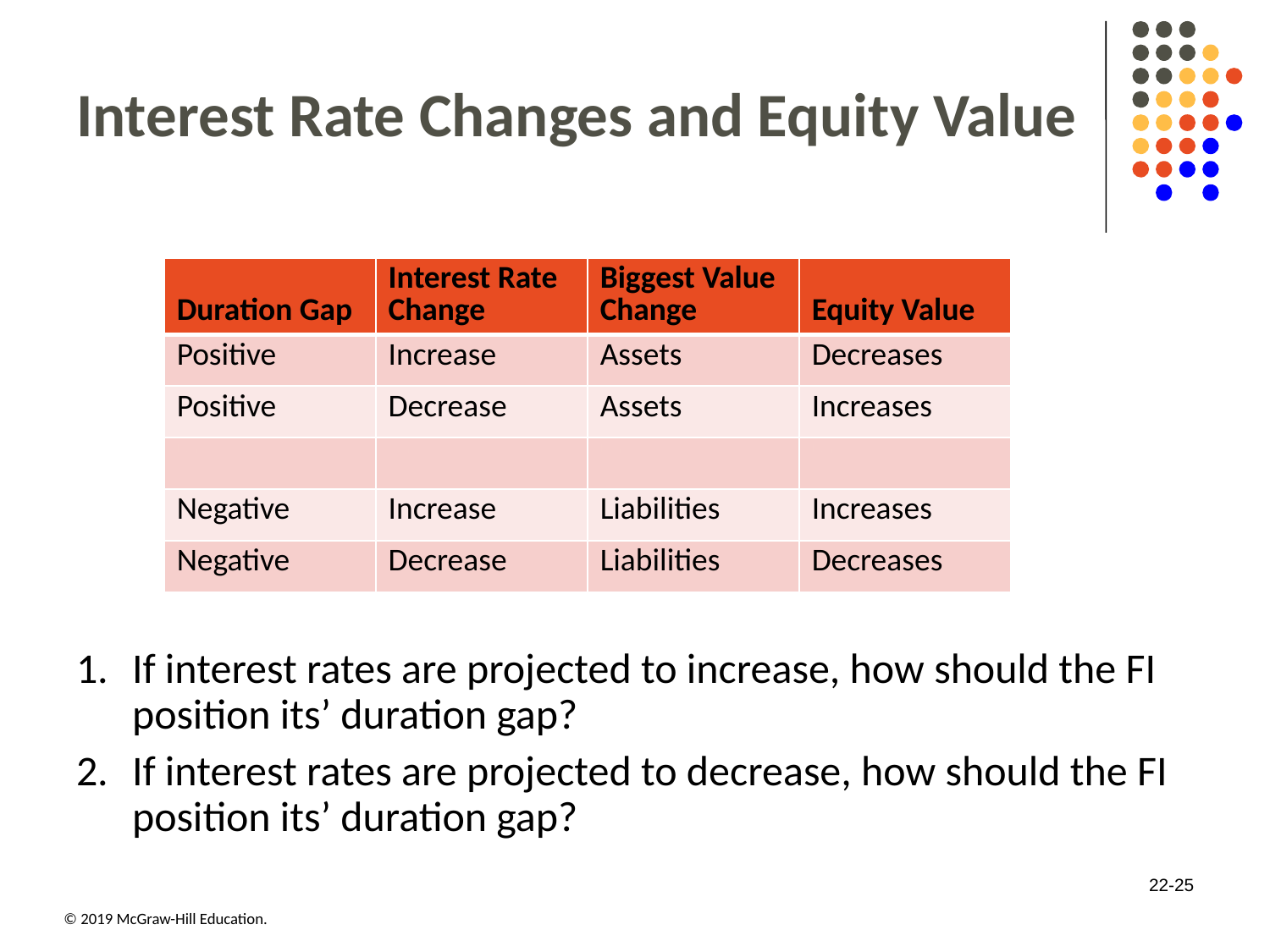

# Interest Rate Changes and Equity Value
| Duration Gap | Interest Rate Change | Biggest Value Change | Equity Value |
| --- | --- | --- | --- |
| Positive | Increase | Assets | Decreases |
| Positive | Decrease | Assets | Increases |
| blank | blank | blank | blank |
| Negative | Increase | Liabilities | Increases |
| Negative | Decrease | Liabilities | Decreases |
If interest rates are projected to increase, how should the FI position its’ duration gap?
If interest rates are projected to decrease, how should the FI position its’ duration gap?
22-25